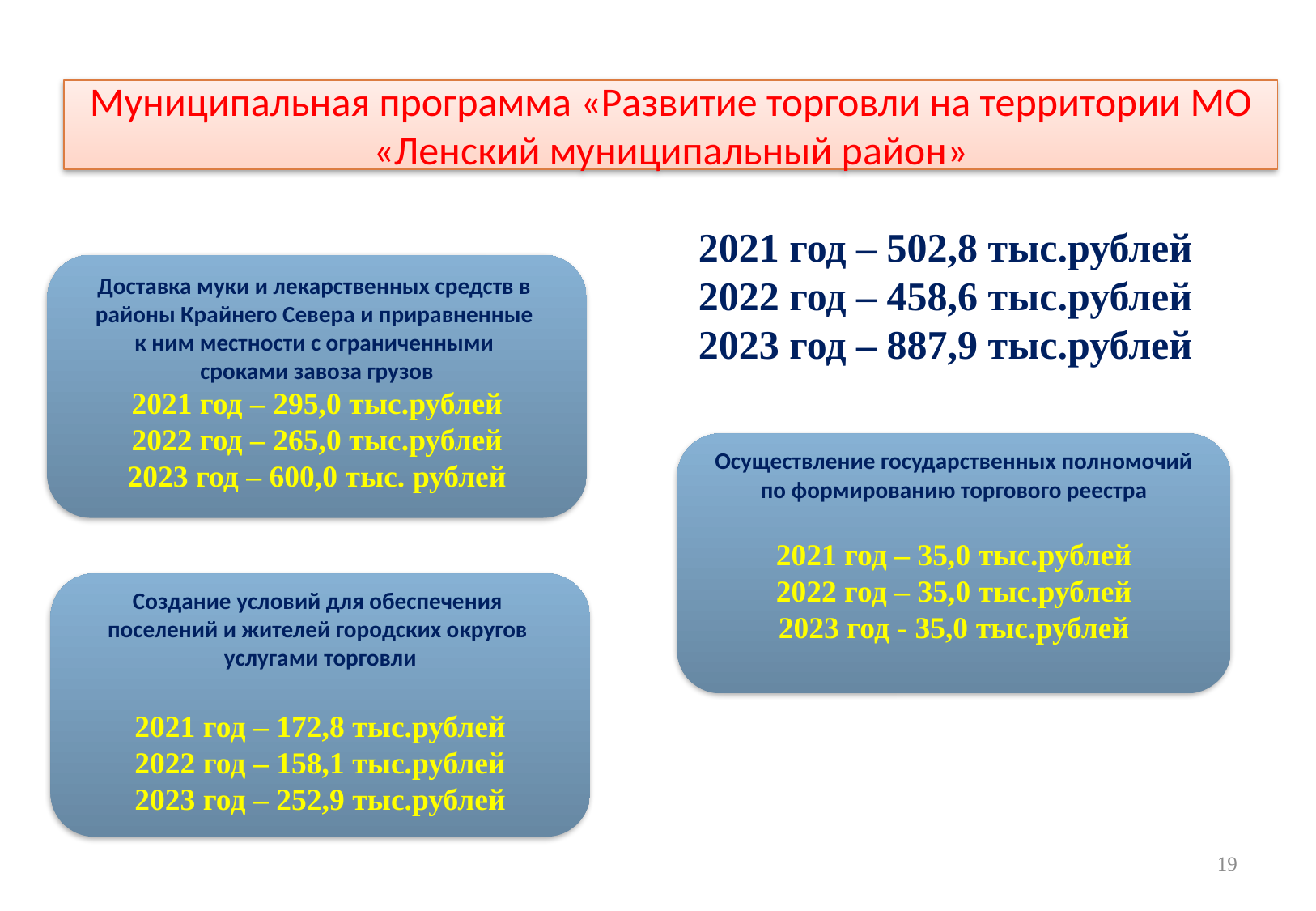

# Муниципальная программа «Развитие торговли на территории МО «Ленский муниципальный район»

2021 год – 502,8 тыс.рублей
2022 год – 458,6 тыс.рублей
2023 год – 887,9 тыс.рублей

Доставка муки и лекарственных средств в
районы Крайнего Севера и приравненные
к ним местности с ограниченными
сроками завоза грузов
2021 год – 295,0 тыс.рублей
2022 год – 265,0 тыс.рублей
2023 год – 600,0 тыс. рублей

Осуществление государственных полномочий
по формированию торгового реестра

2021 год – 35,0 тыс.рублей
2022 год – 35,0 тыс.рублей
2023 год - 35,0 тыс.рублей

Создание условий для обеспечения
поселений и жителей городских округов
услугами торговли

2021 год – 172,8 тыс.рублей
2022 год – 158,1 тыс.рублей
2023 год – 252,9 тыс.рублей

19